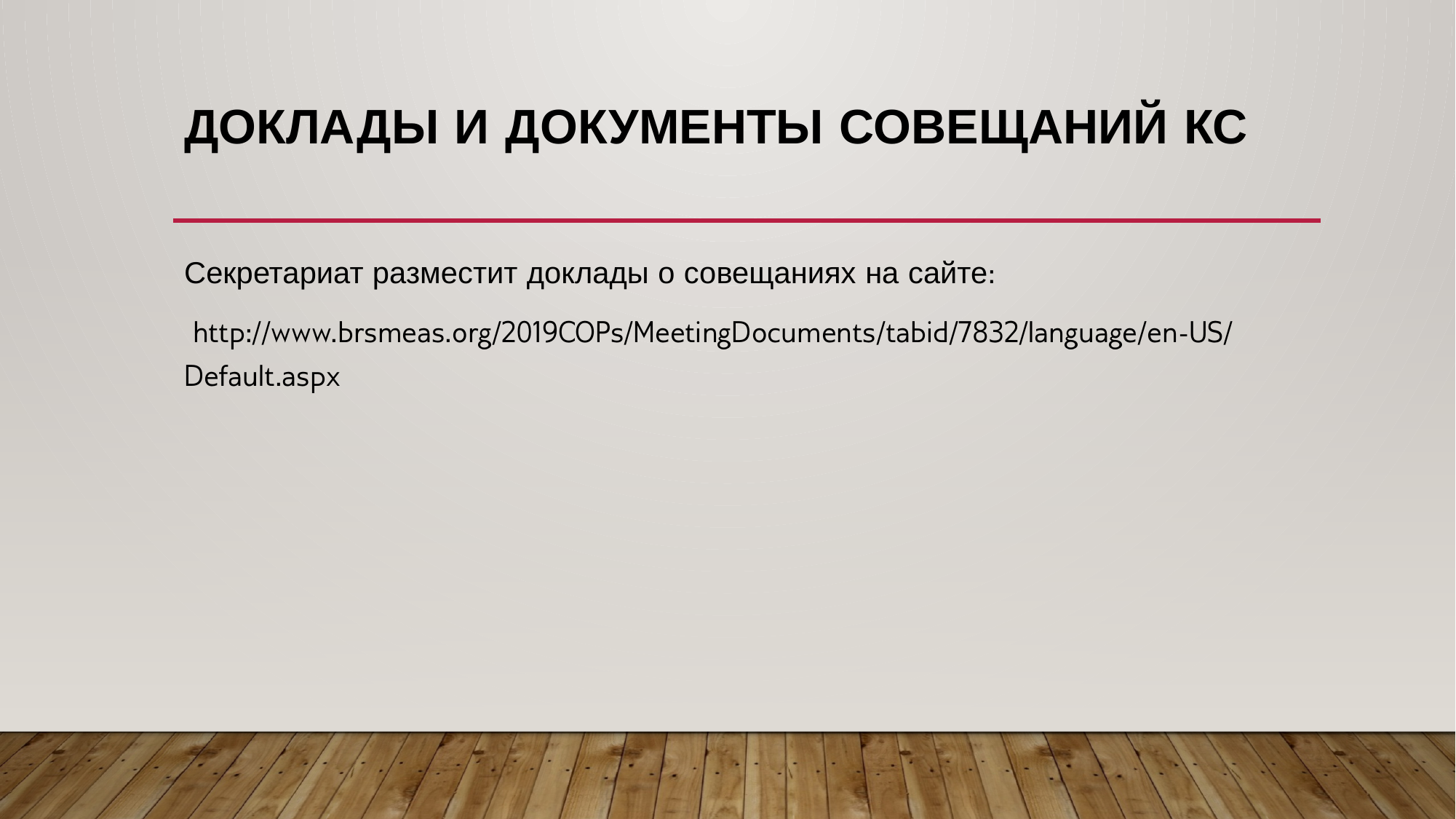

# Доклады и документы совещаний КС
Секретариат разместит доклады о совещаниях на сайте:
 http://www.brsmeas.org/2019COPs/MeetingDocuments/tabid/7832/language/en-US/Default.aspx